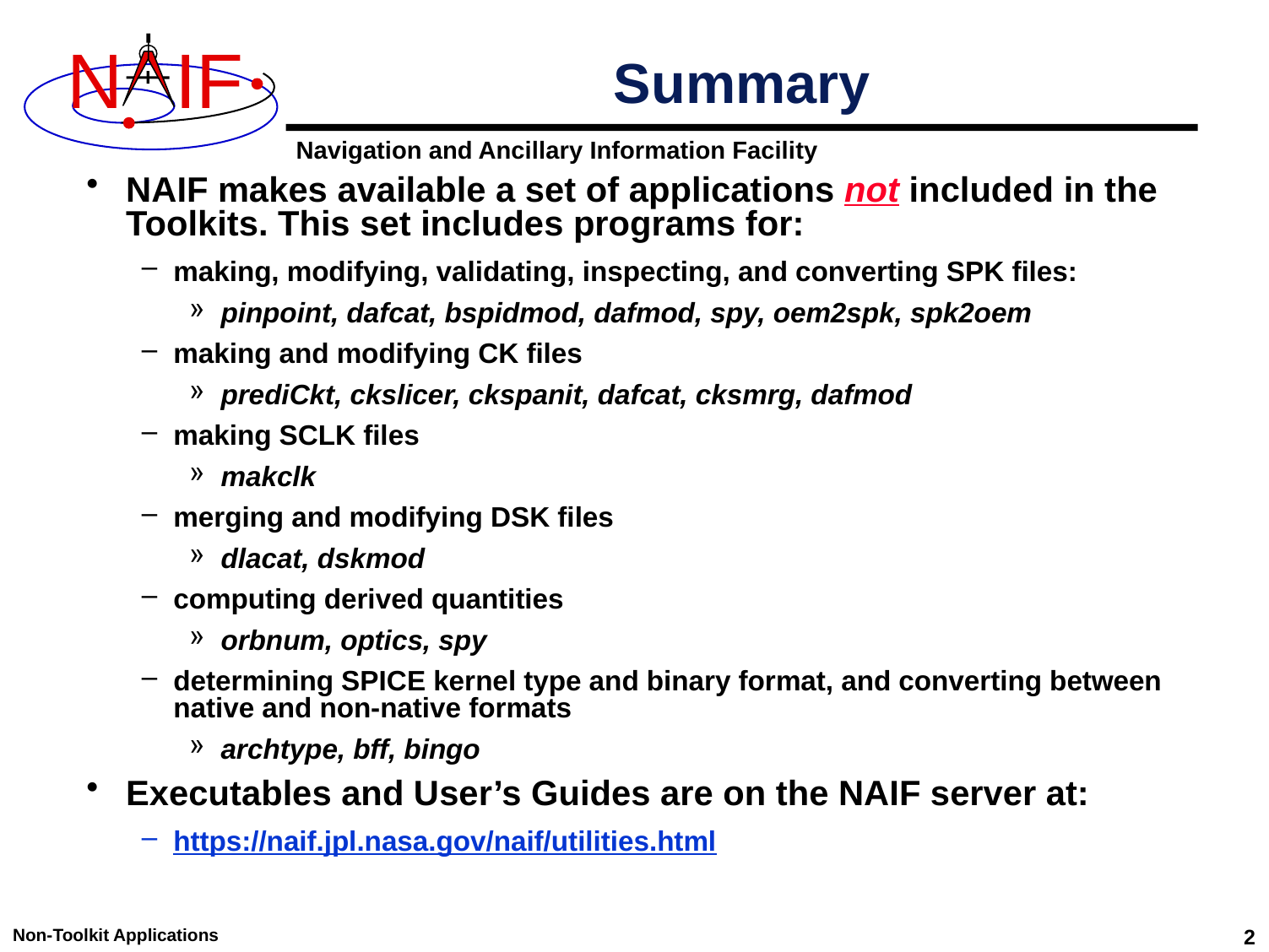

# Summary
NAIF makes available a set of applications not included in the Toolkits. This set includes programs for:
making, modifying, validating, inspecting, and converting SPK files:
pinpoint, dafcat, bspidmod, dafmod, spy, oem2spk, spk2oem
making and modifying CK files
prediCkt, ckslicer, ckspanit, dafcat, cksmrg, dafmod
making SCLK files
makclk
merging and modifying DSK files
dlacat, dskmod
computing derived quantities
orbnum, optics, spy
determining SPICE kernel type and binary format, and converting between native and non-native formats
archtype, bff, bingo
Executables and User’s Guides are on the NAIF server at:
https://naif.jpl.nasa.gov/naif/utilities.html
Non-Toolkit Applications
2